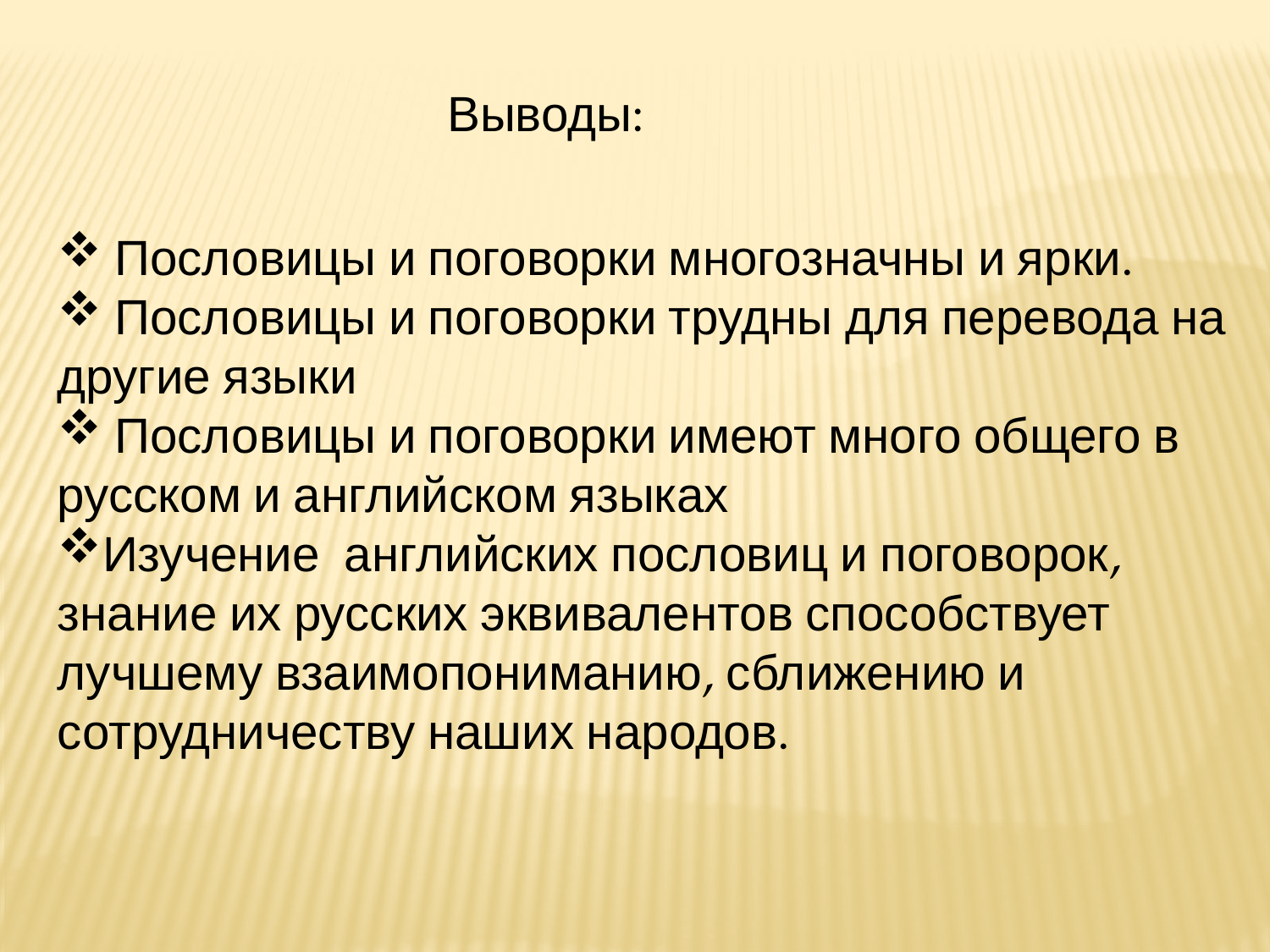

Выводы:
 Пословицы и поговорки многозначны и ярки.
 Пословицы и поговорки трудны для перевода на другие языки
 Пословицы и поговорки имеют много общего в русском и английском языках
Изучение  английских пословиц и поговорок, знание их русских эквивалентов способствует лучшему взаимопониманию, сближению и сотрудничеству наших народов.